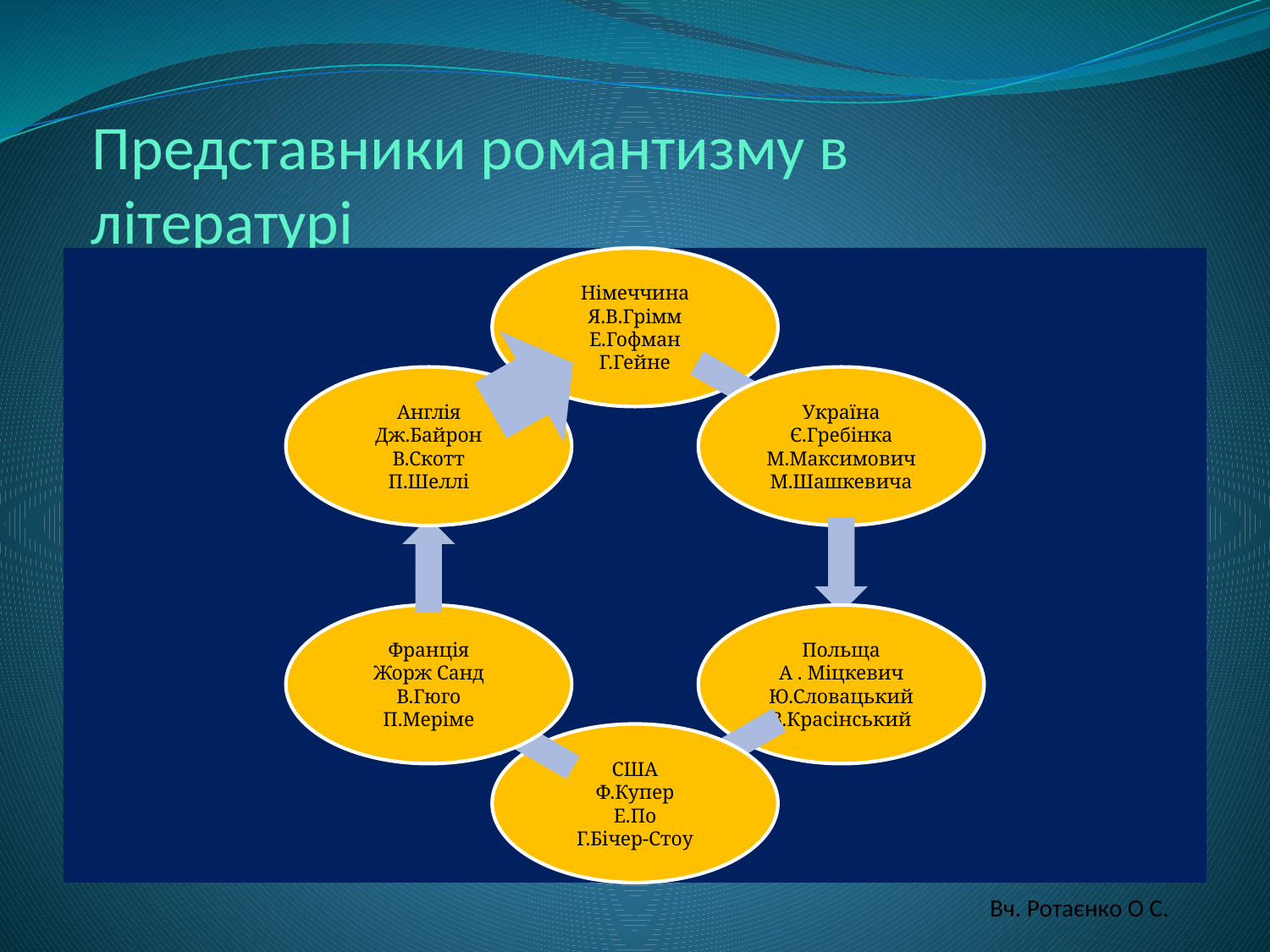

# Представники романтизму в літературі
Німеччина
Я.В.Грімм
Е.Гофман
Г.Гейне
Україна
Є.Гребінка
М.Максимович
М.Шашкевича
Польща
А . Міцкевич
Ю.Словацький
З.Красінський
США
Ф.Купер
Е.По
Г.Бічер-Стоу
Франція
Жорж Санд
В.Гюго
П.Меріме
Англія
Дж.Байрон
В.Скотт
П.Шеллі
     Вч. Ротаєнко О С.